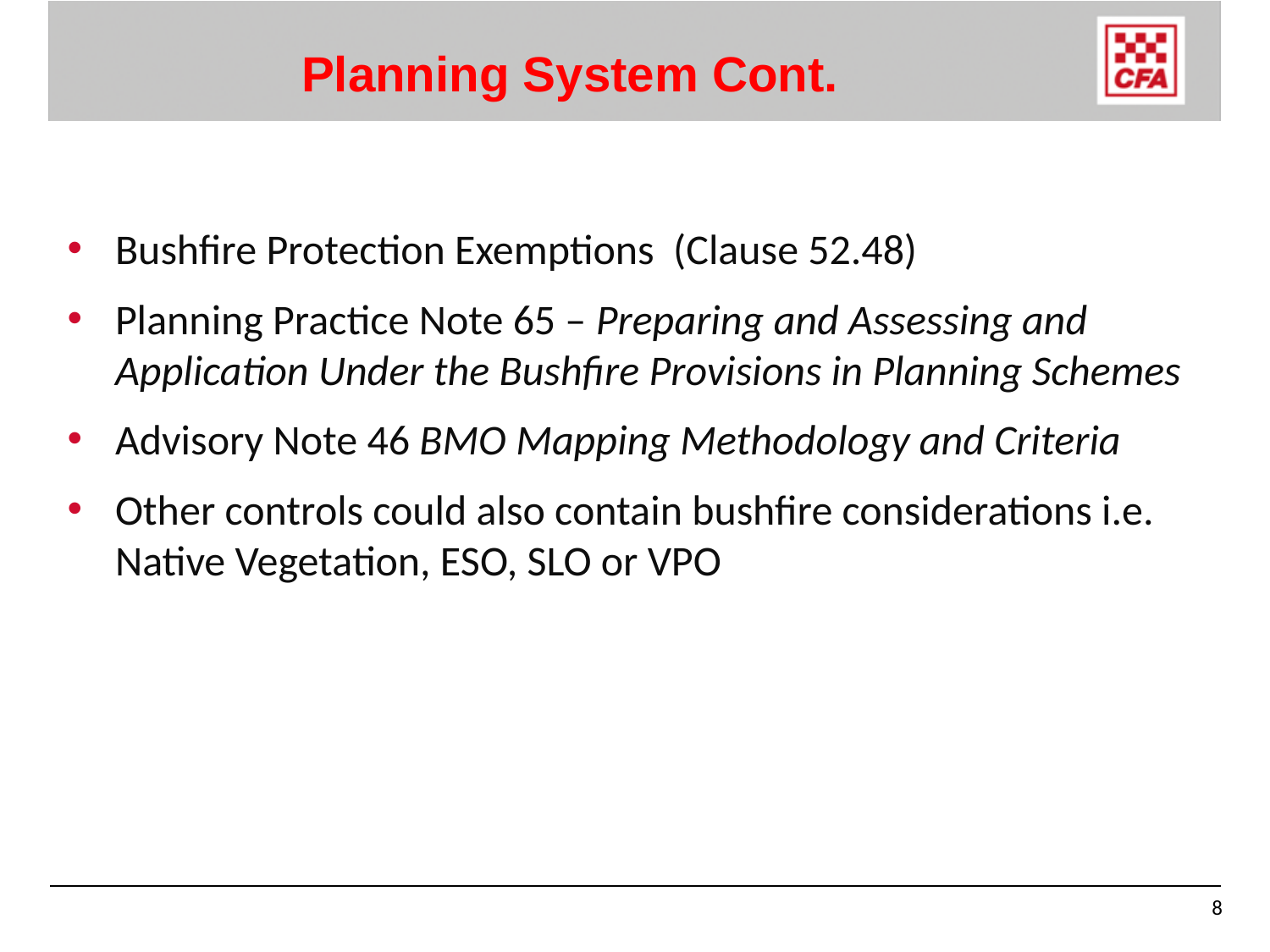

# Planning System Cont.
Bushfire Protection Exemptions  (Clause 52.48)
Planning Practice Note 65 – Preparing and Assessing and Application Under the Bushfire Provisions in Planning Schemes
Advisory Note 46 BMO Mapping Methodology and Criteria
Other controls could also contain bushfire considerations i.e. Native Vegetation, ESO, SLO or VPO